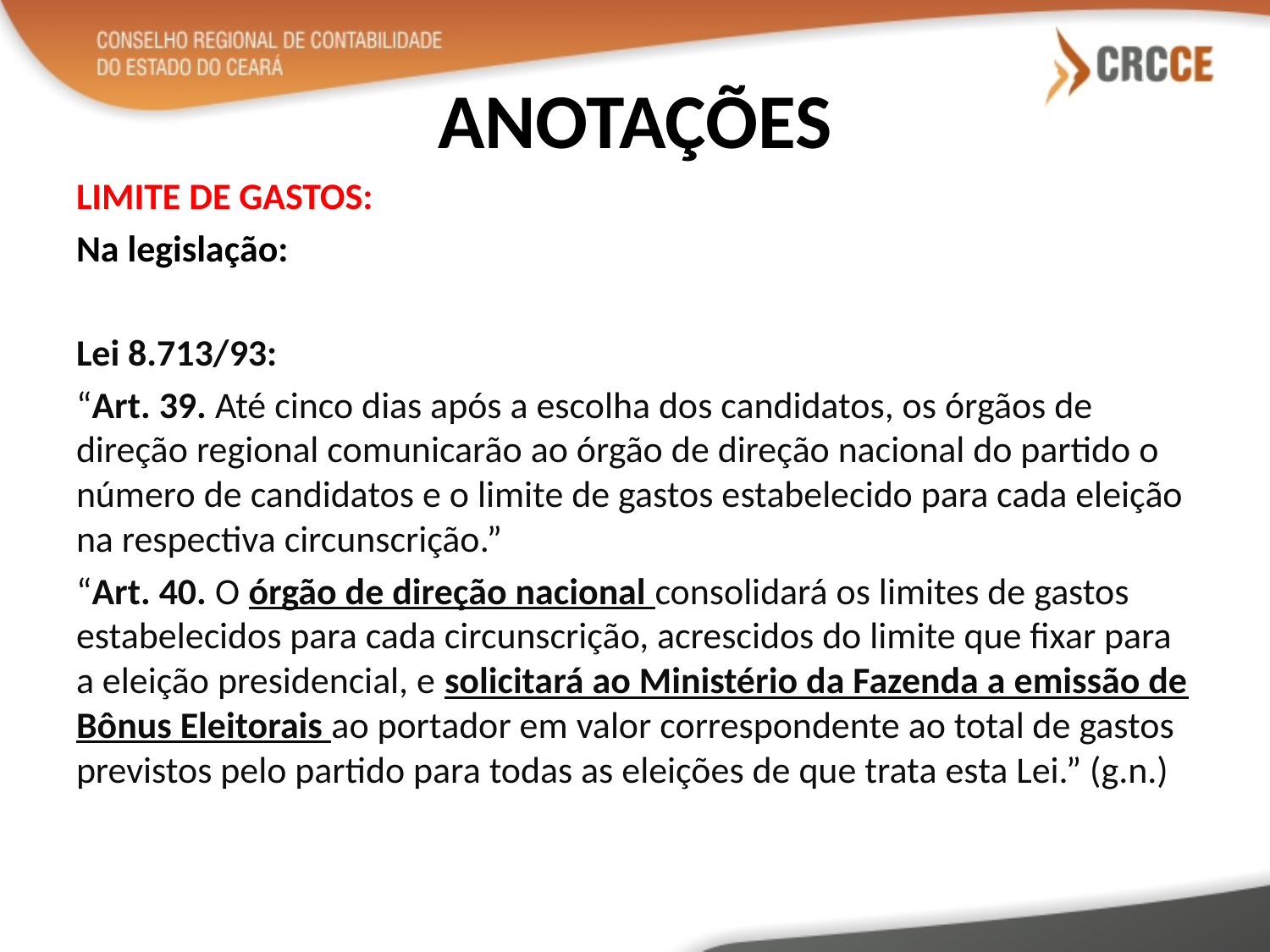

# ANOTAÇÕES
LIMITE DE GASTOS:
Na legislação:

Lei 8.713/93:
“Art. 39. Até cinco dias após a escolha dos candidatos, os órgãos de direção regional comunicarão ao órgão de direção nacional do partido o número de candidatos e o limite de gastos estabelecido para cada eleição na respectiva circunscrição.”
“Art. 40. O órgão de direção nacional consolidará os limites de gastos estabelecidos para cada circunscrição, acrescidos do limite que fixar para a eleição presidencial, e solicitará ao Ministério da Fazenda a emissão de Bônus Eleitorais ao portador em valor correspondente ao total de gastos previstos pelo partido para todas as eleições de que trata esta Lei.” (g.n.)